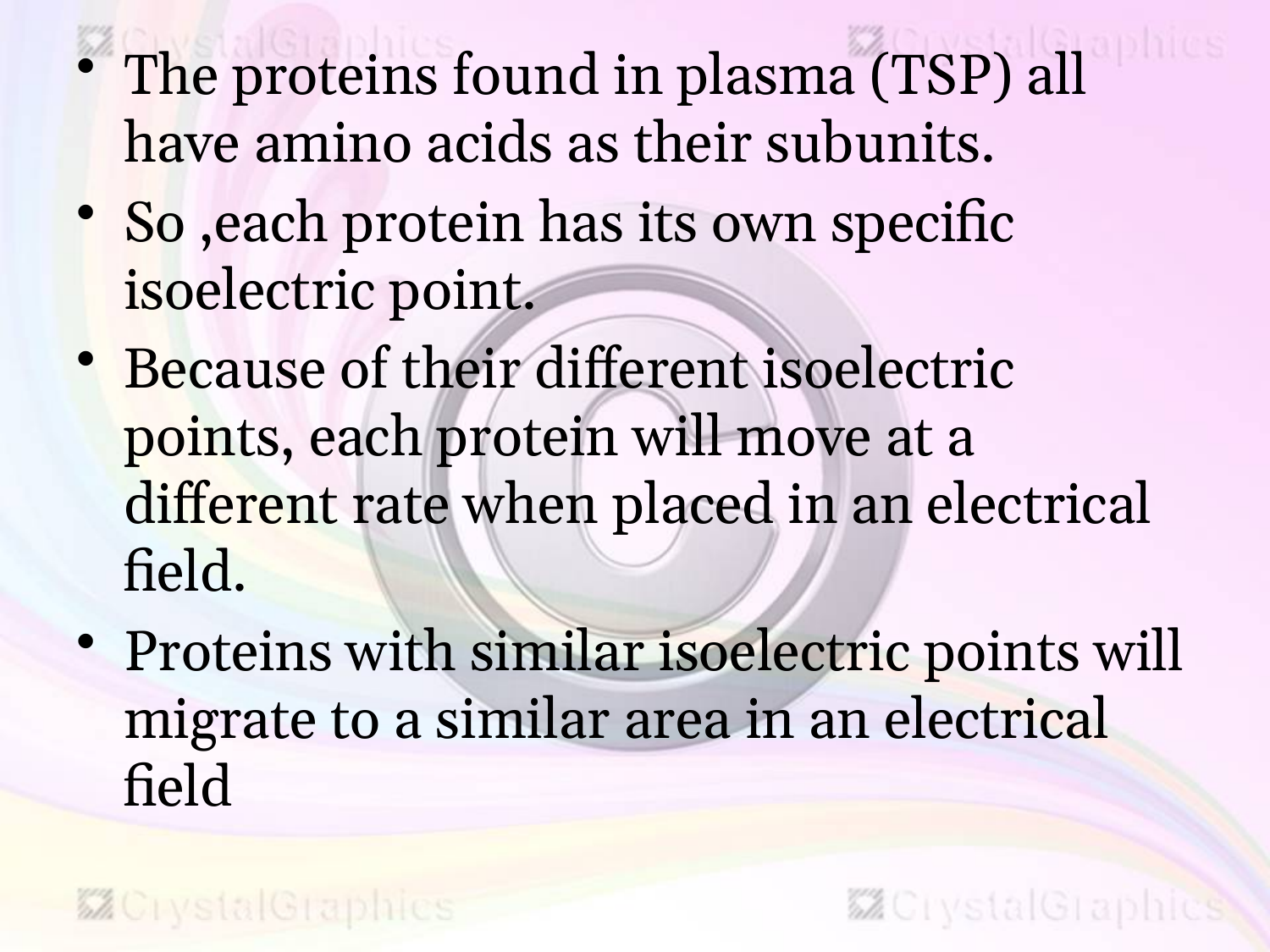

The proteins found in plasma (TSP) all have amino acids as their subunits.
So ,each protein has its own specific isoelectric point.
Because of their different isoelectric points, each protein will move at a different rate when placed in an electrical field.
Proteins with similar isoelectric points will migrate to a similar area in an electrical field